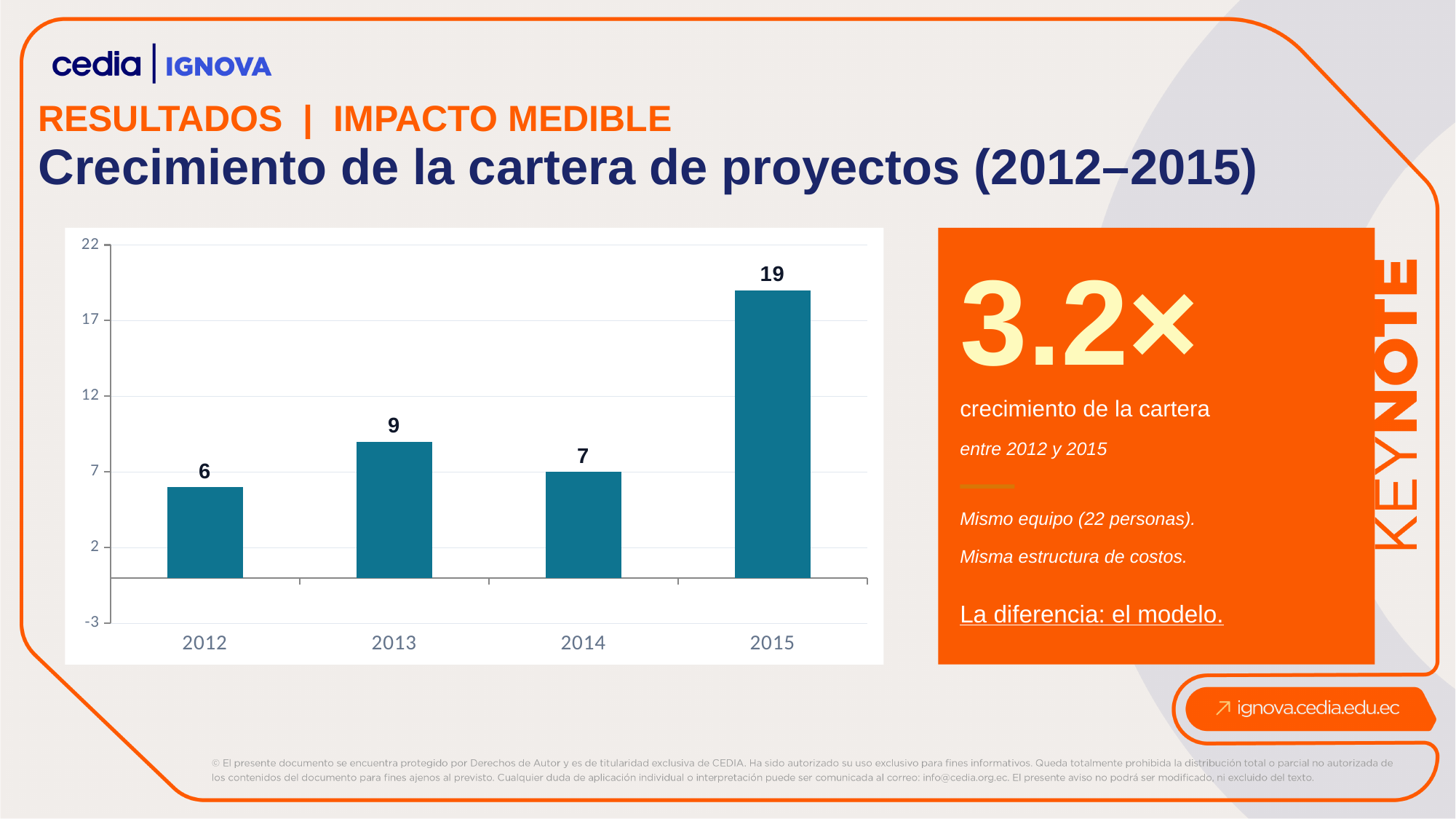

RESULTADOS  |  IMPACTO MEDIBLE
Crecimiento de la cartera de proyectos (2012–2015)

### Chart

| Category | Proyectos |
|---|---|
| 2012 | 6.0 |
| 2013 | 9.0 |
| 2014 | 7.0 |
| 2015 | 19.0 |
3.2×
crecimiento de la cartera
entre 2012 y 2015

Mismo equipo (22 personas).
Misma estructura de costos.
La diferencia: el modelo.